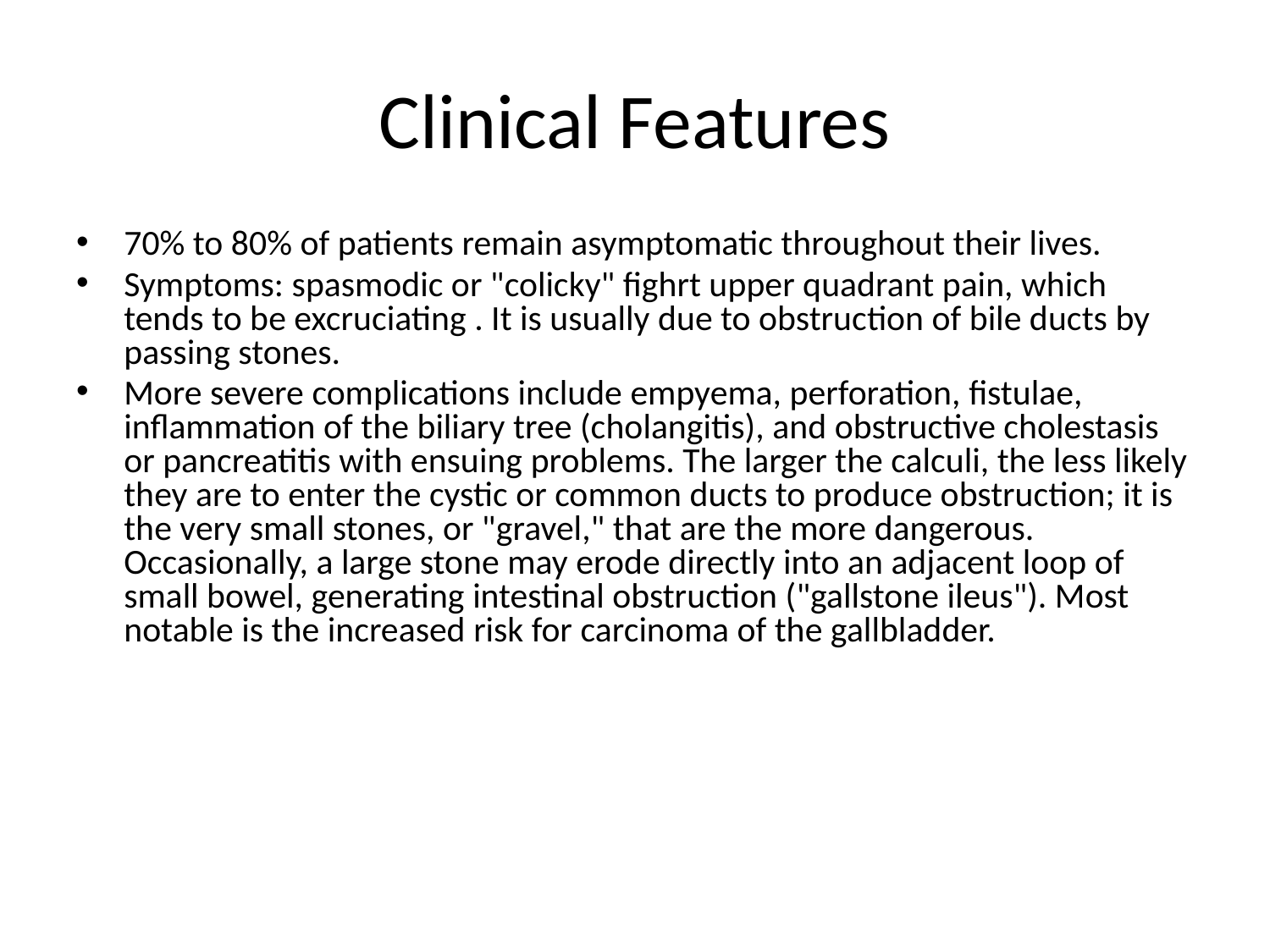

# Clinical Features
70% to 80% of patients remain asymptomatic throughout their lives.
Symptoms: spasmodic or "colicky" fighrt upper quadrant pain, which tends to be excruciating . It is usually due to obstruction of bile ducts by passing stones.
More severe complications include empyema, perforation, fistulae, inflammation of the biliary tree (cholangitis), and obstructive cholestasis or pancreatitis with ensuing problems. The larger the calculi, the less likely they are to enter the cystic or common ducts to produce obstruction; it is the very small stones, or "gravel," that are the more dangerous. Occasionally, a large stone may erode directly into an adjacent loop of small bowel, generating intestinal obstruction ("gallstone ileus"). Most notable is the increased risk for carcinoma of the gallbladder.